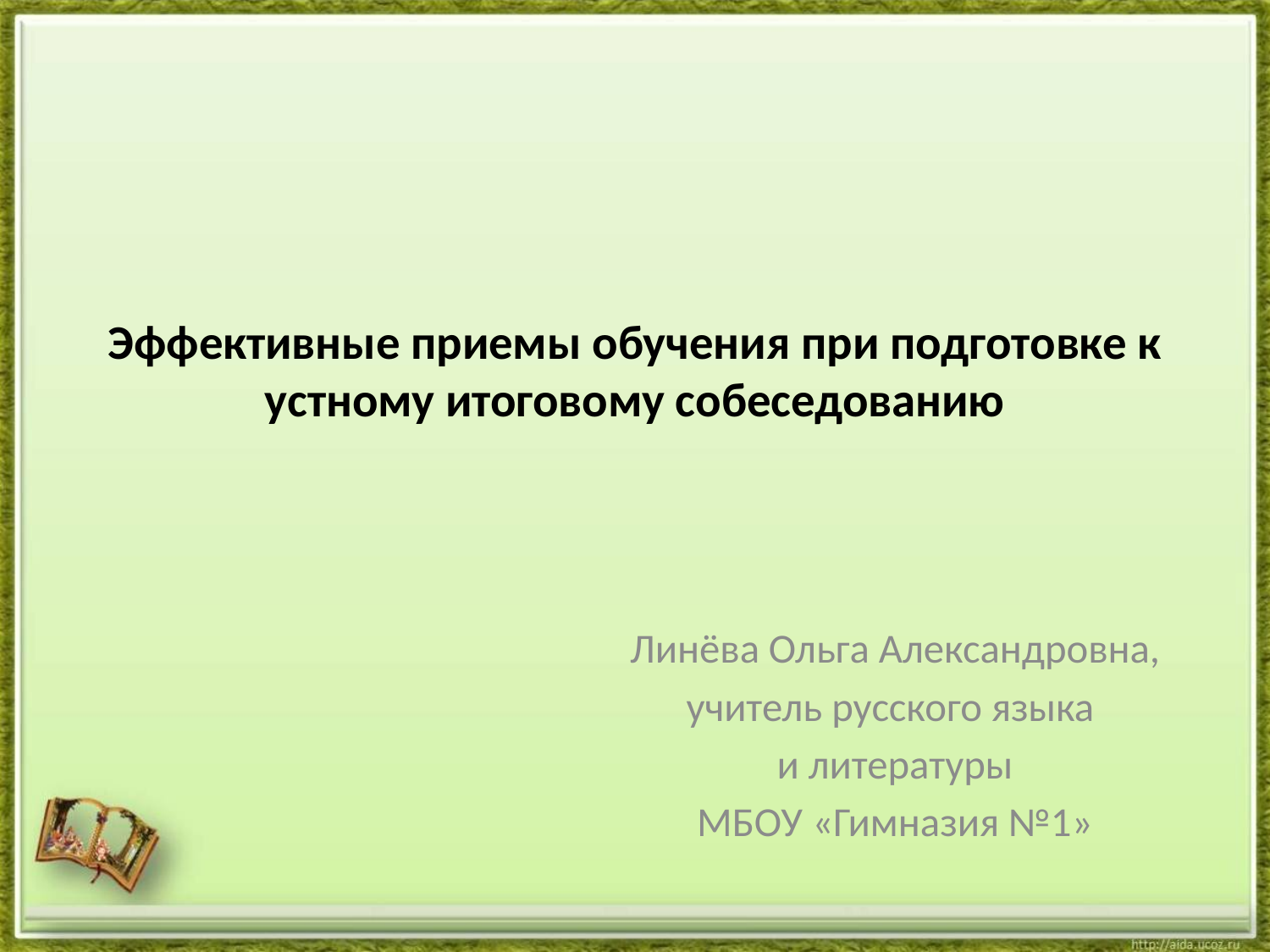

# Эффективные приемы обучения при подготовке к устному итоговому собеседованию
Линёва Ольга Александровна,
учитель русского языка
и литературы
МБОУ «Гимназия №1»